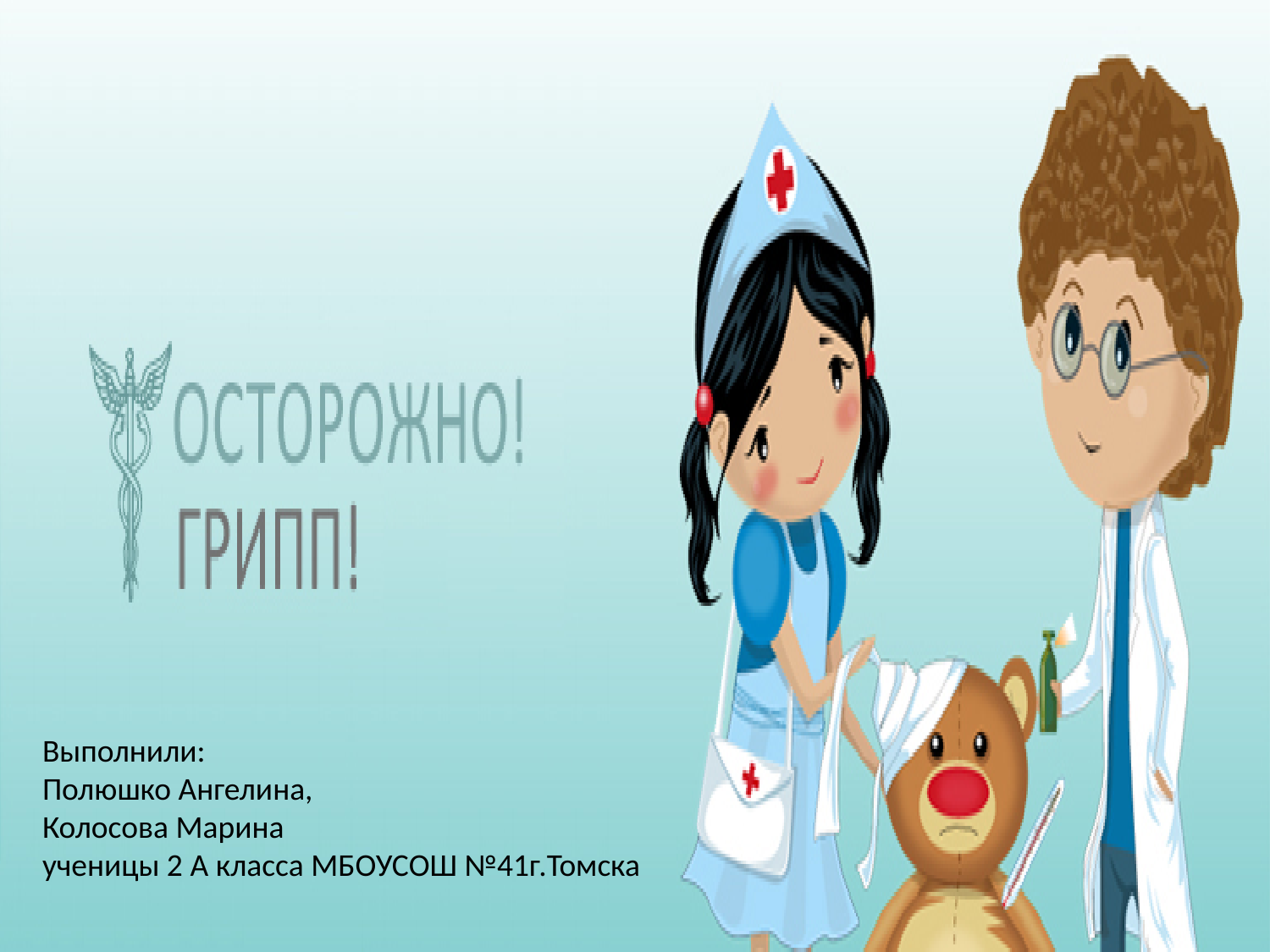

Выполнили:
Полюшко Ангелина,
Колосова Марина
ученицы 2 А класса МБОУСОШ №41г.Томска